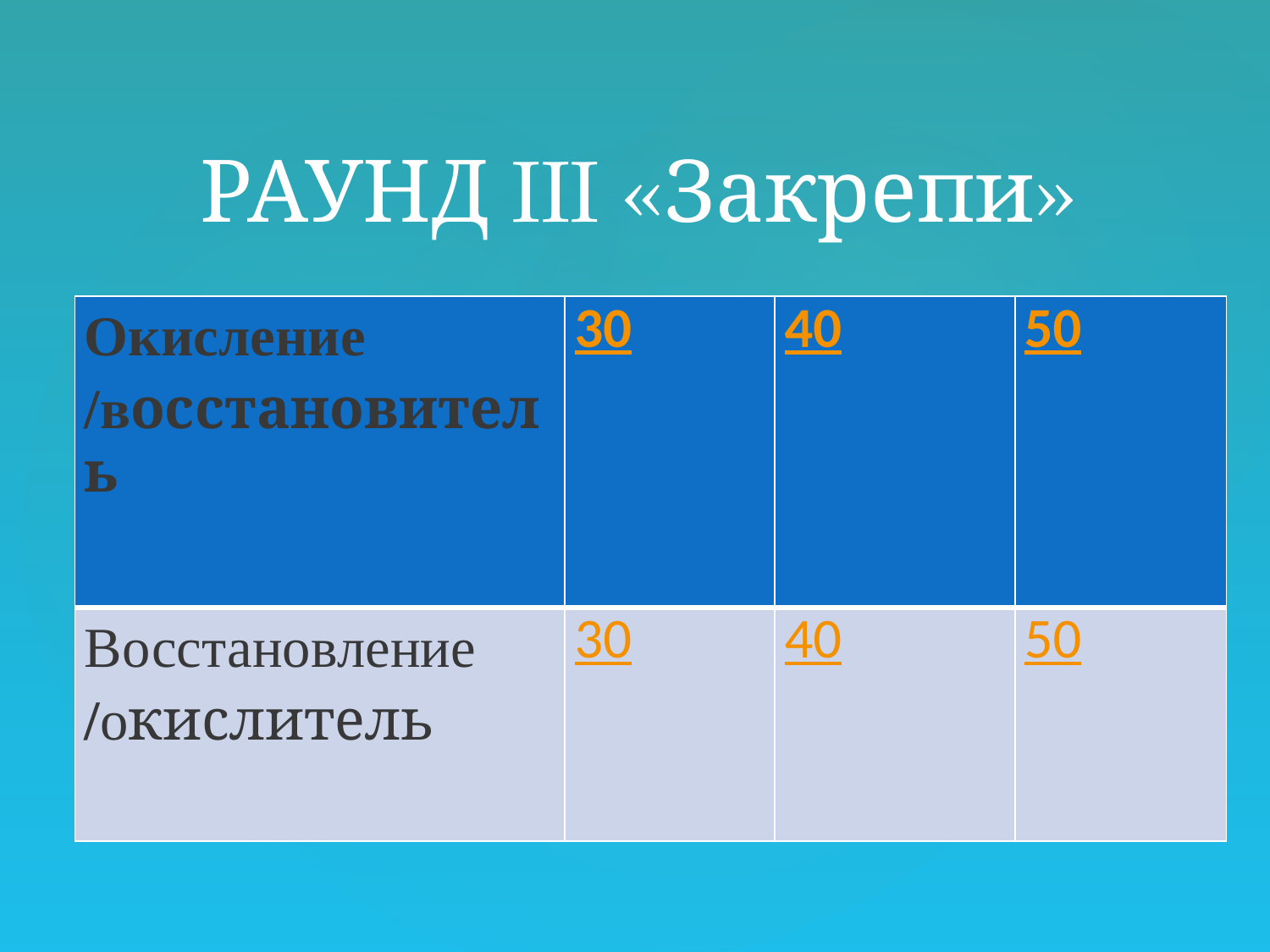

# РАУНД III «Закрепи»
| Окисление /восстановитель | 30 | 40 | 50 |
| --- | --- | --- | --- |
| Восстановление /окислитель | 30 | 40 | 50 |